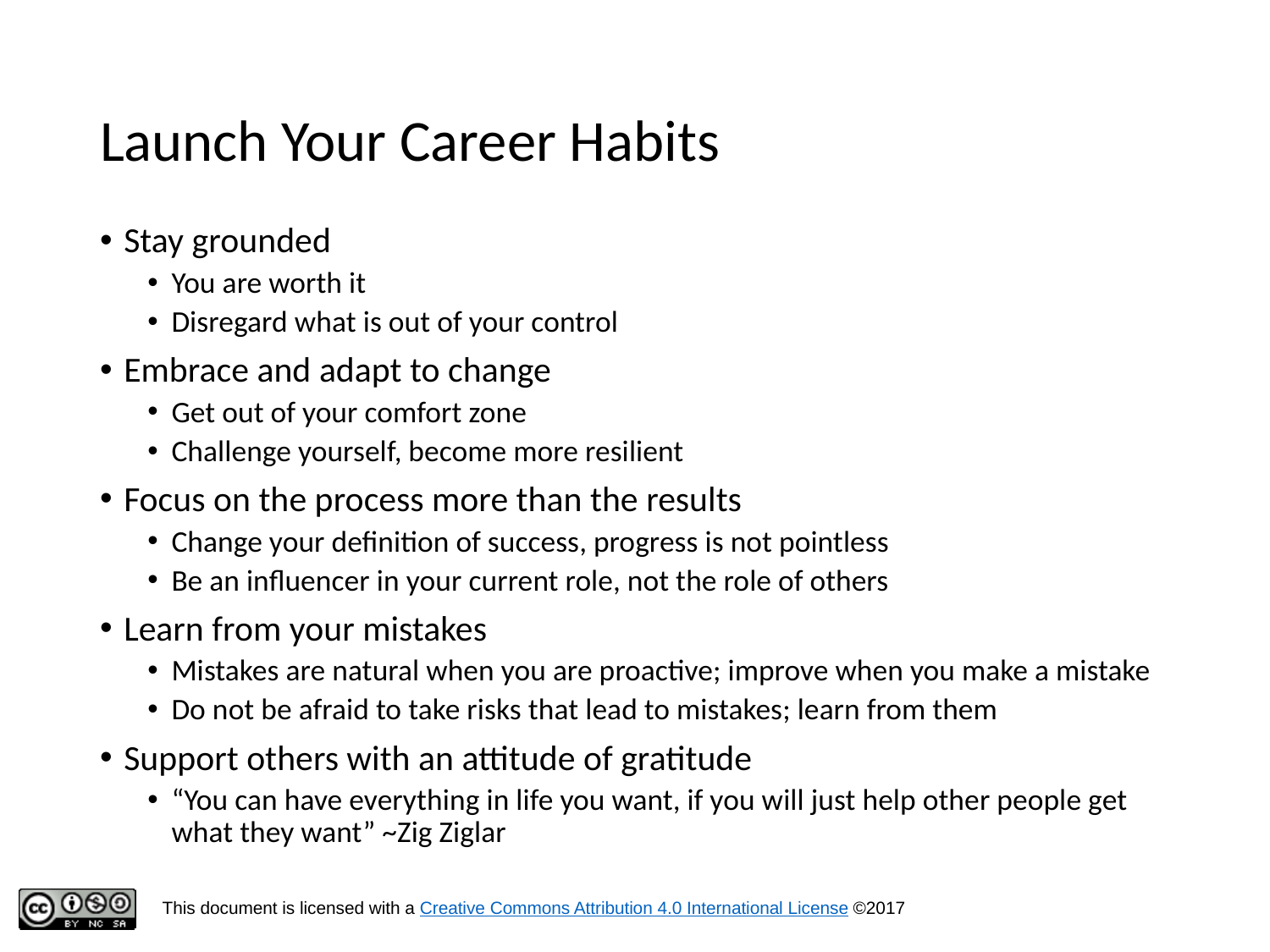

# Launch Your Career Habits
Stay grounded
You are worth it
Disregard what is out of your control
Embrace and adapt to change
Get out of your comfort zone
Challenge yourself, become more resilient
Focus on the process more than the results
Change your definition of success, progress is not pointless
Be an influencer in your current role, not the role of others
Learn from your mistakes
Mistakes are natural when you are proactive; improve when you make a mistake
Do not be afraid to take risks that lead to mistakes; learn from them
Support others with an attitude of gratitude
“You can have everything in life you want, if you will just help other people get what they want” ~Zig Ziglar